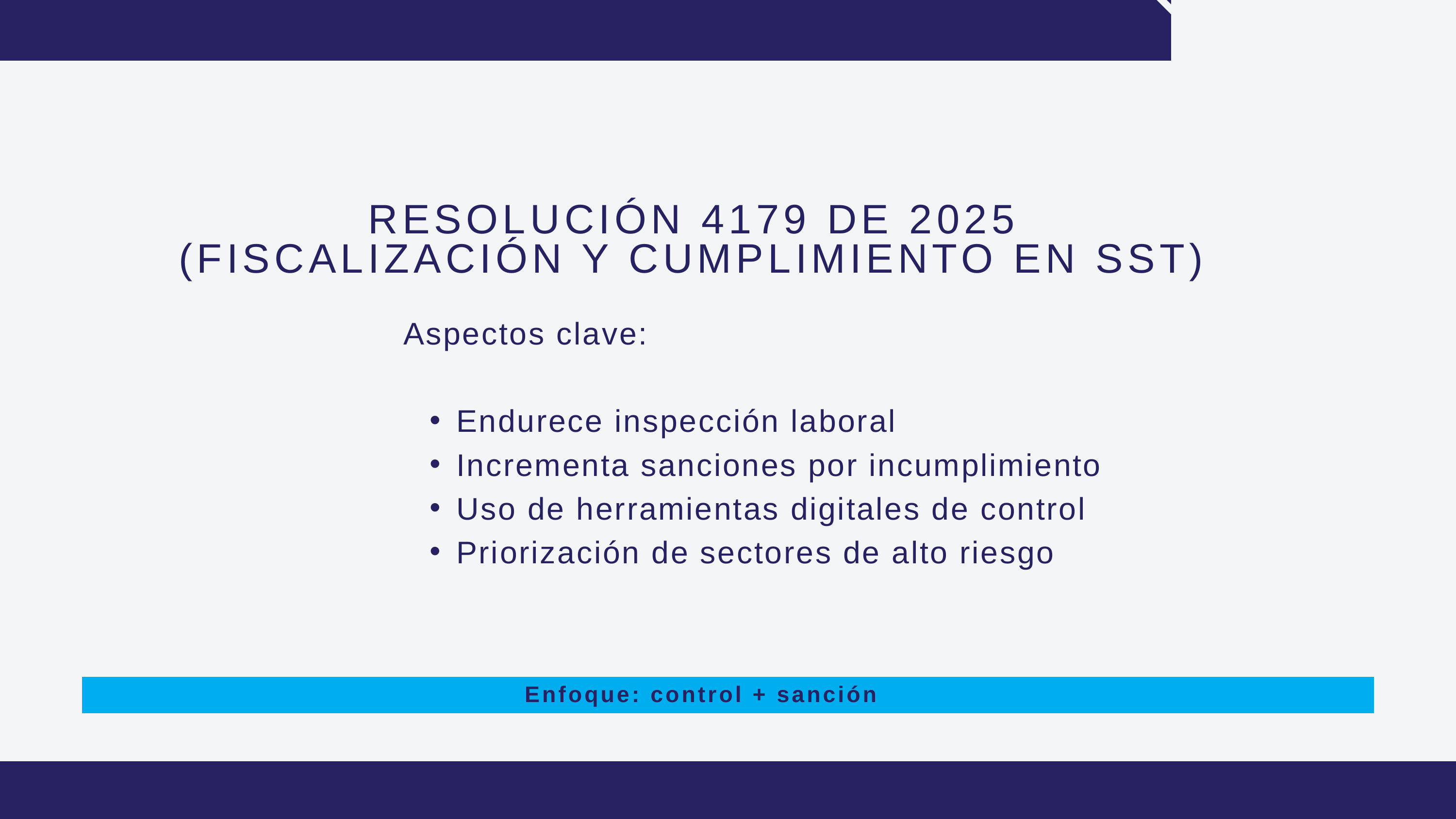

RESOLUCIÓN 4179 DE 2025
(FISCALIZACIÓN Y CUMPLIMIENTO EN SST)

Aspectos clave:

Endurece inspección laboral
Incrementa sanciones por incumplimiento
Uso de herramientas digitales de control
Priorización de sectores de alto riesgo

Enfoque: control + sanción